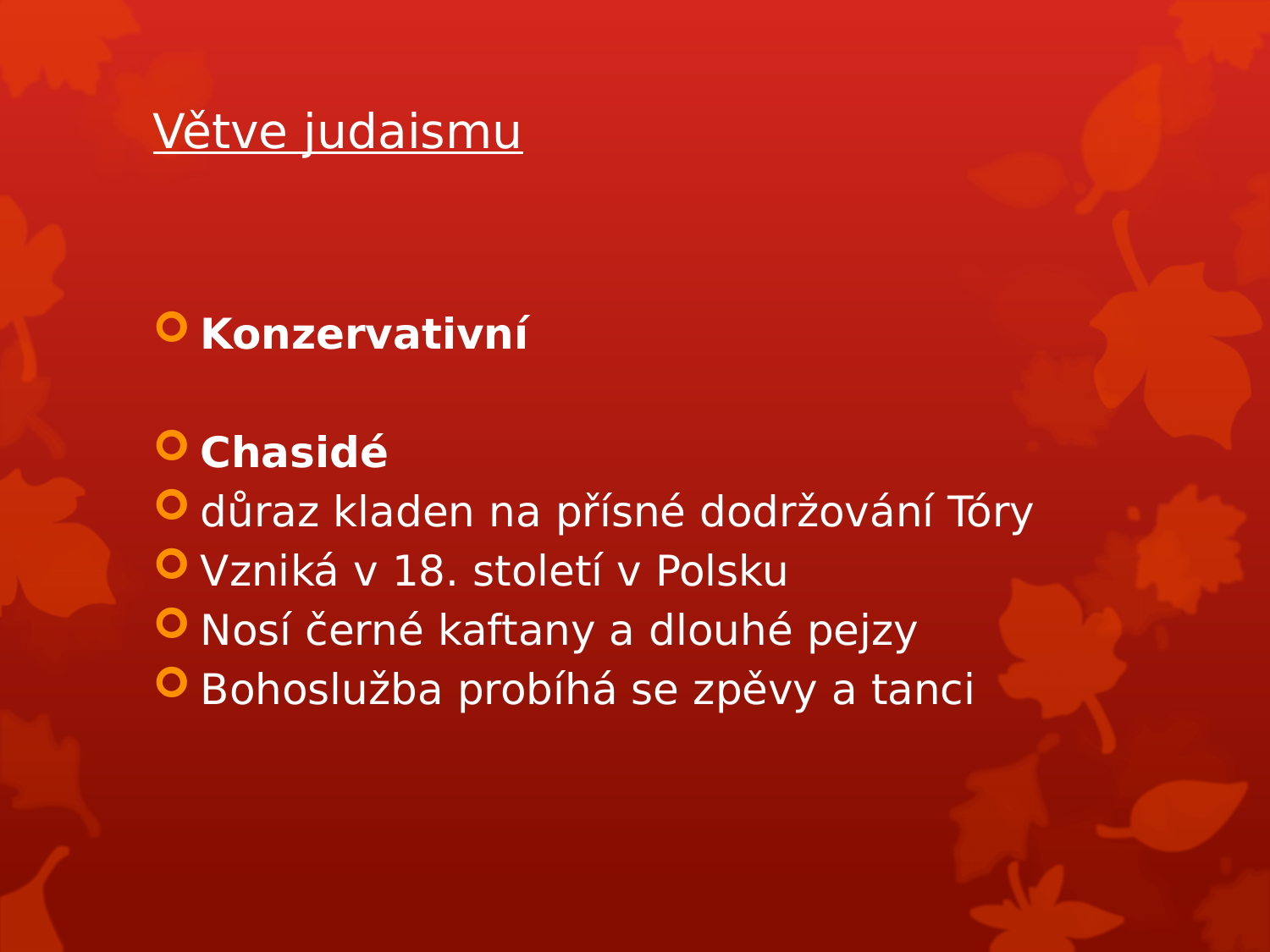

# Větve judaismu
Konzervativní

Chasidé
důraz kladen na přísné dodržování Tóry
Vzniká v 18. století v Polsku
Nosí černé kaftany a dlouhé pejzy
Bohoslužba probíhá se zpěvy a tanci